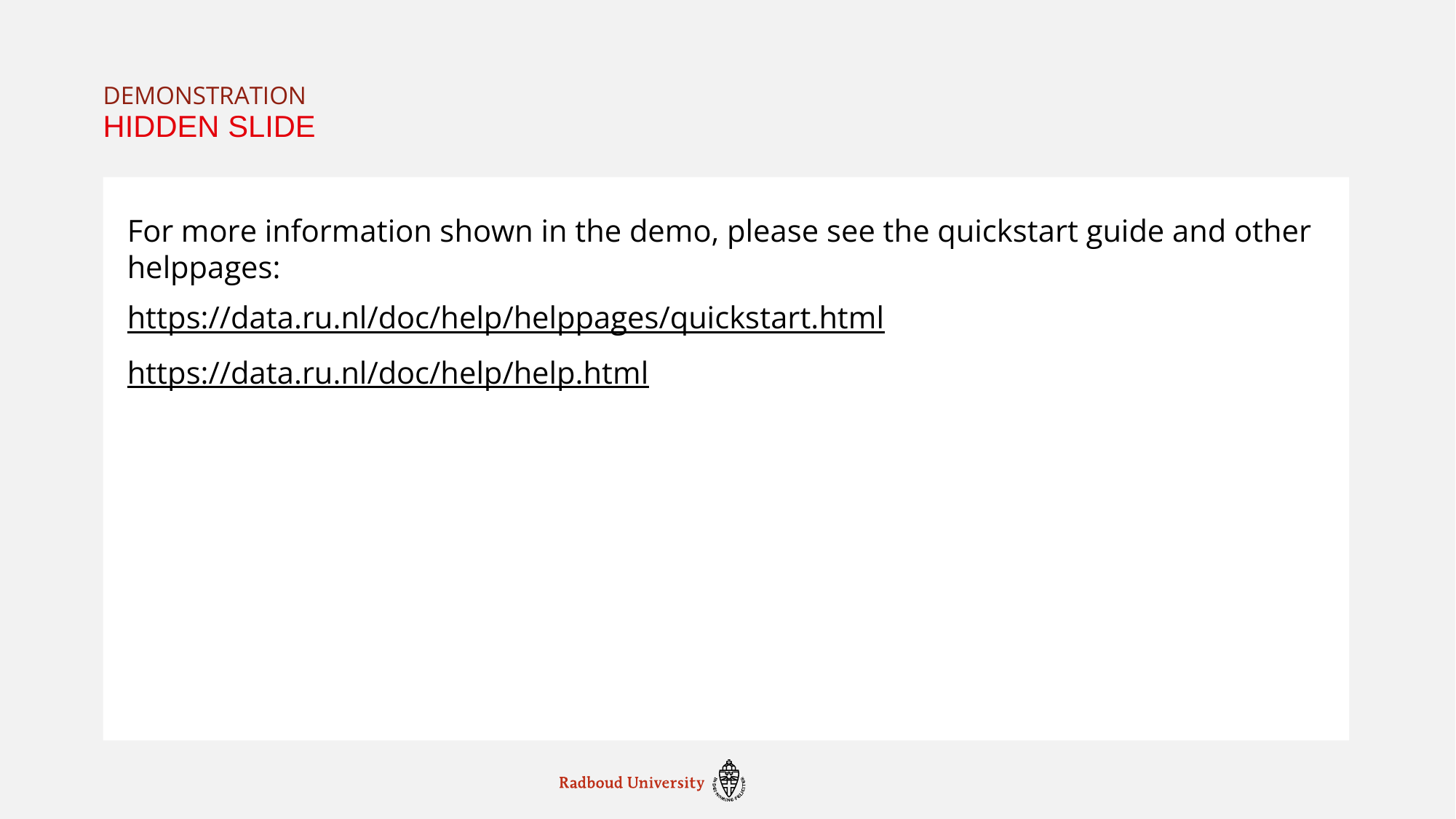

demonstration
# Hidden slide
For more information shown in the demo, please see the quickstart guide and other helppages:
https://data.ru.nl/doc/help/helppages/quickstart.html
https://data.ru.nl/doc/help/help.html